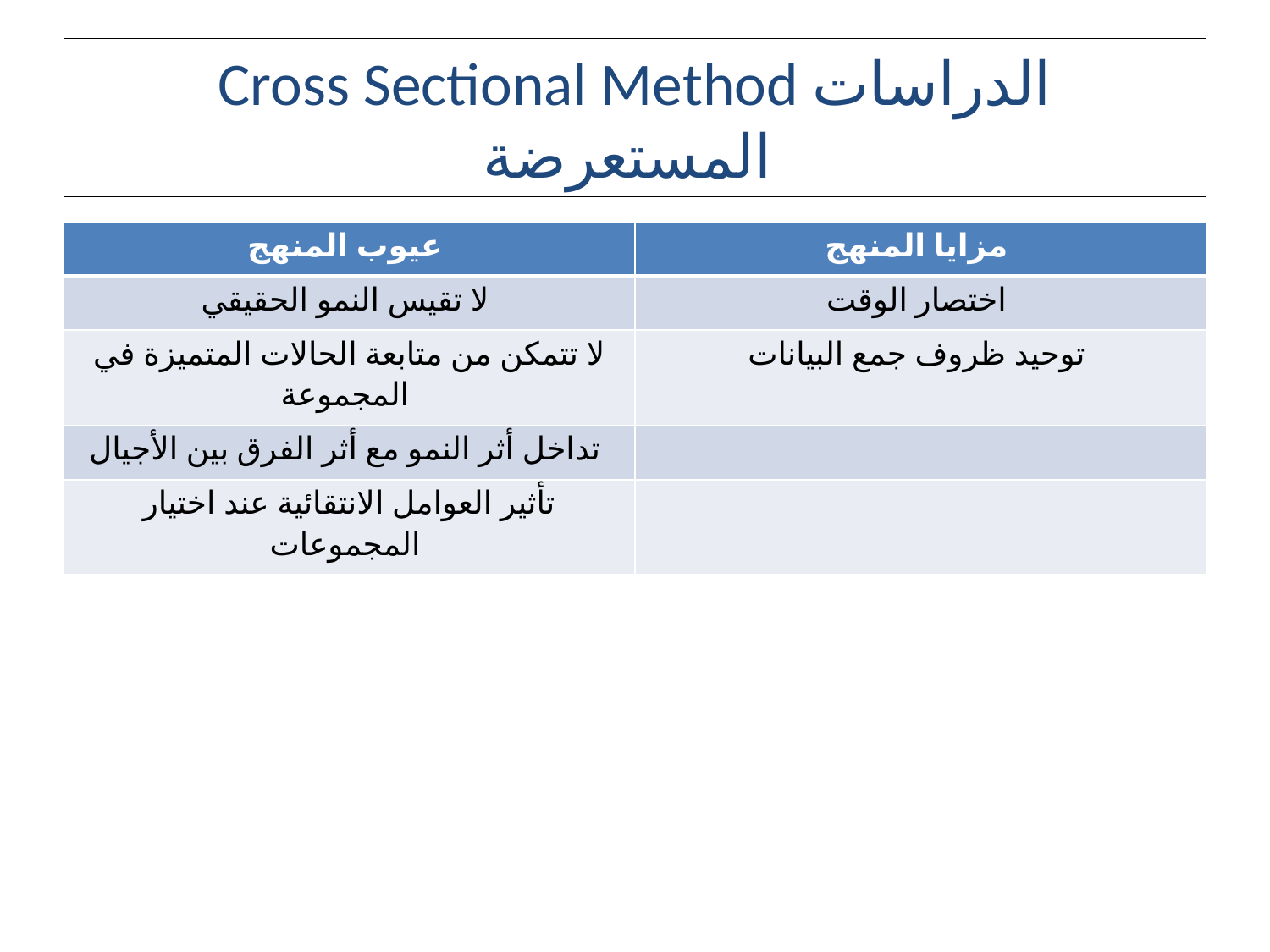

# Cross Sectional Method الدراسات المستعرضة
| عيوب المنهج | مزايا المنهج |
| --- | --- |
| لا تقيس النمو الحقيقي | اختصار الوقت |
| لا تتمكن من متابعة الحالات المتميزة في المجموعة | توحيد ظروف جمع البيانات |
| تداخل أثر النمو مع أثر الفرق بين الأجيال |  |
| تأثير العوامل الانتقائية عند اختيار المجموعات |  |